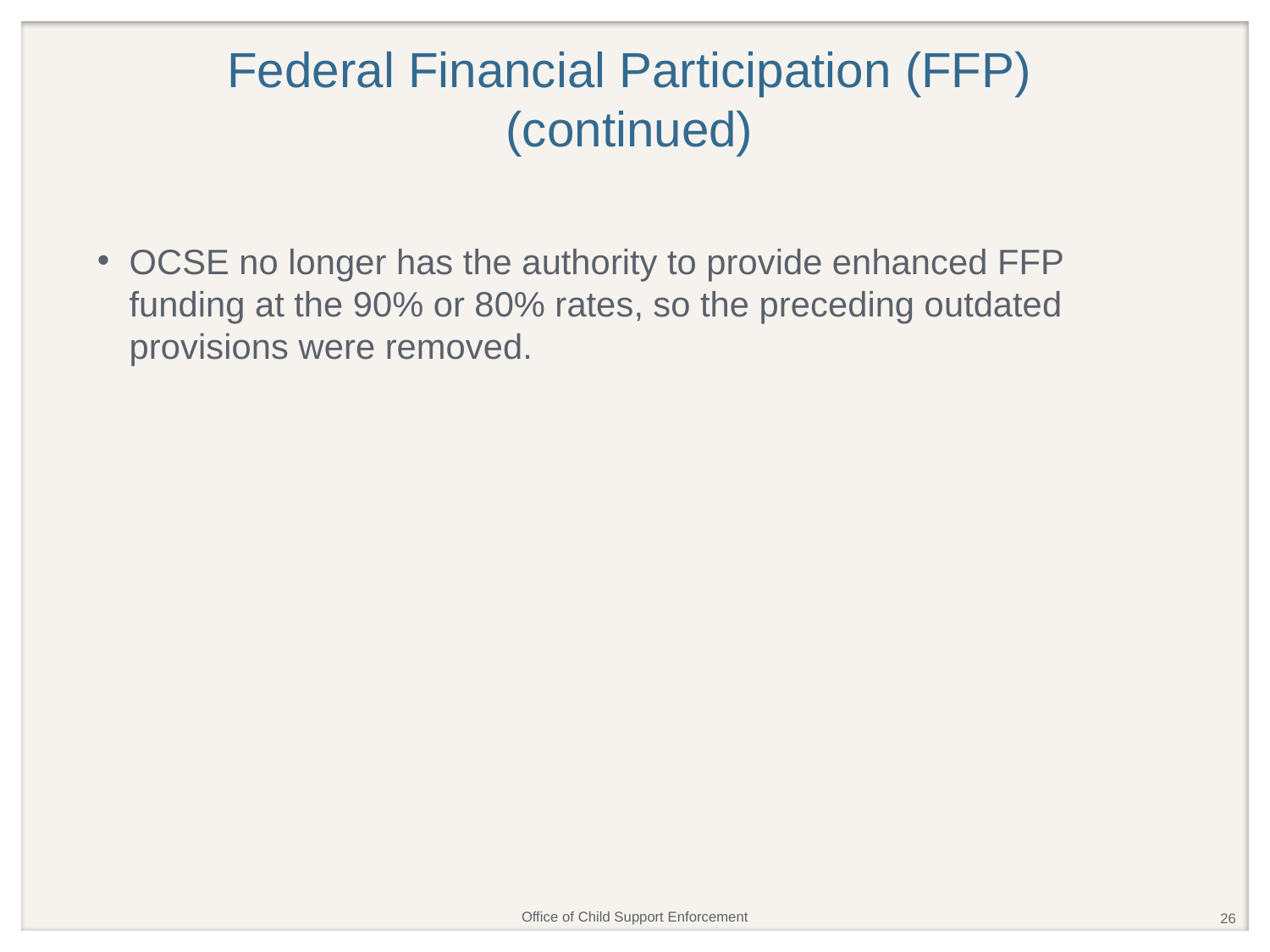

# Federal Financial Participation (FFP) (continued)
OCSE no longer has the authority to provide enhanced FFP funding at the 90% or 80% rates, so the preceding outdated provisions were removed.
26